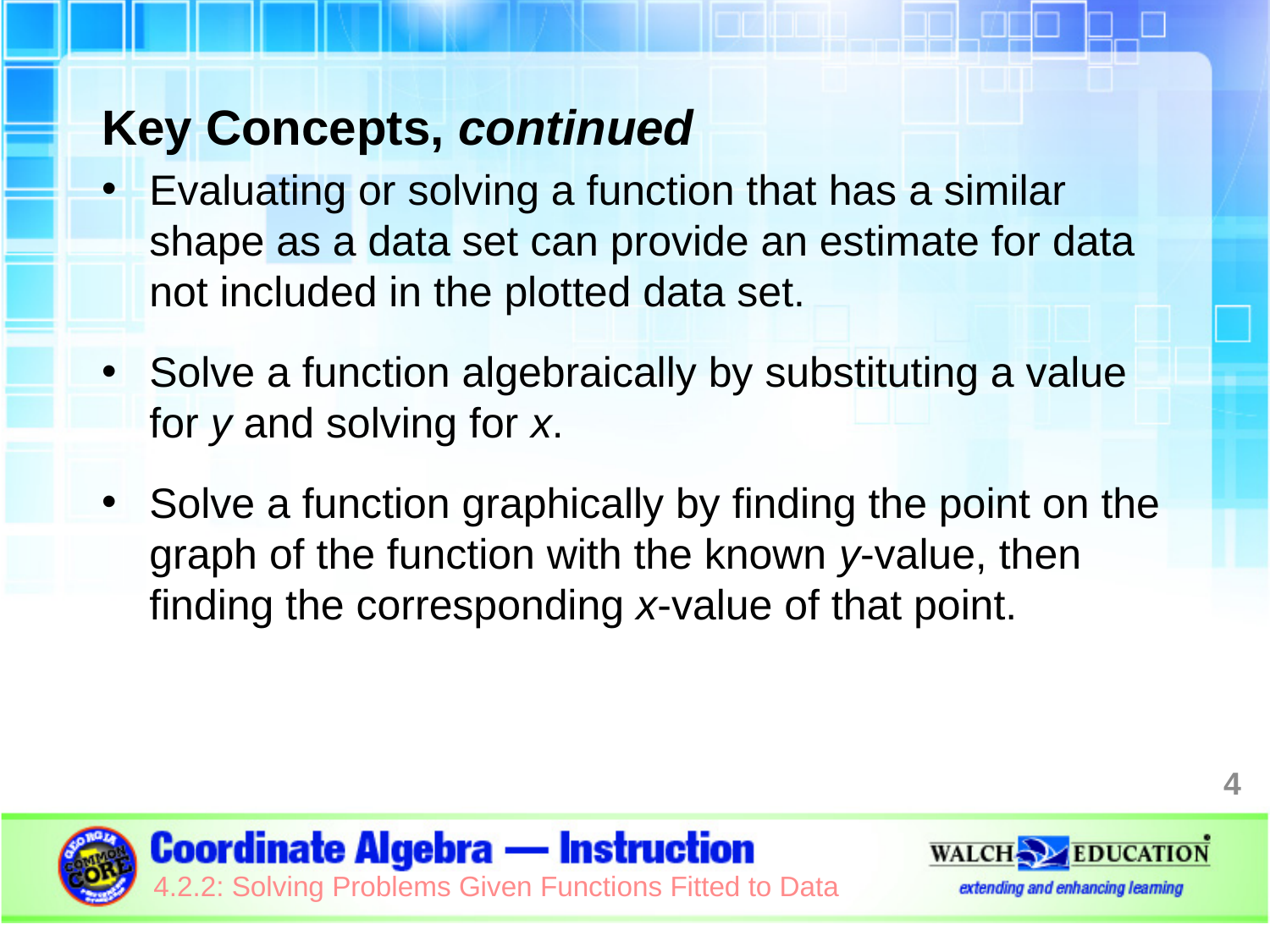

Key Concepts, continued
Evaluating or solving a function that has a similar shape as a data set can provide an estimate for data not included in the plotted data set.
Solve a function algebraically by substituting a value for y and solving for x.
Solve a function graphically by finding the point on the graph of the function with the known y-value, then finding the corresponding x-value of that point.

4
4.2.2: Solving Problems Given Functions Fitted to Data